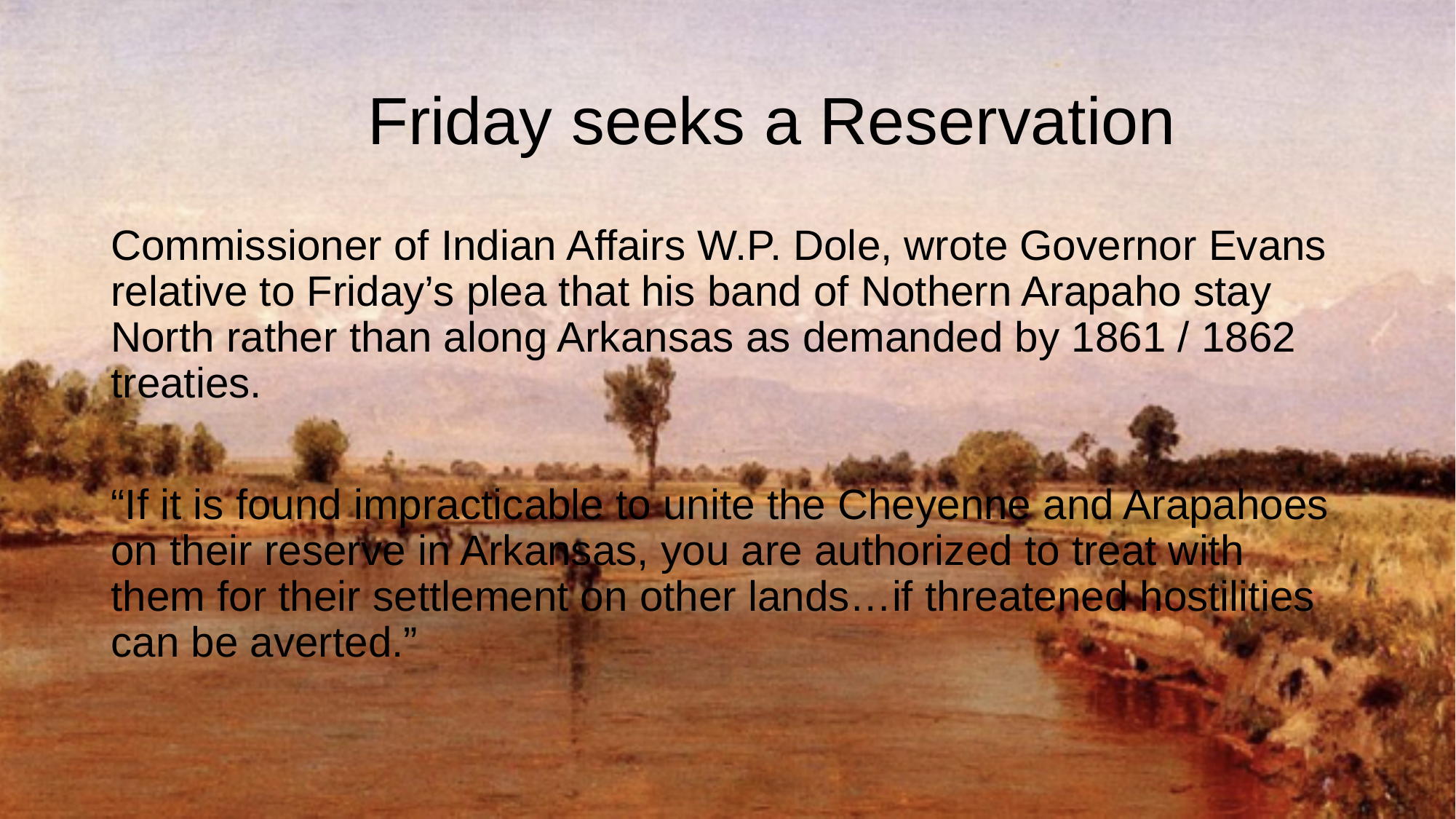

# Friday seeks a Reservation
Commissioner of Indian Affairs W.P. Dole, wrote Governor Evans relative to Friday’s plea that his band of Nothern Arapaho stay North rather than along Arkansas as demanded by 1861 / 1862 treaties.

“If it is found impracticable to unite the Cheyenne and Arapahoes on their reserve in Arkansas, you are authorized to treat with them for their settlement on other lands…if threatened hostilities can be averted.”